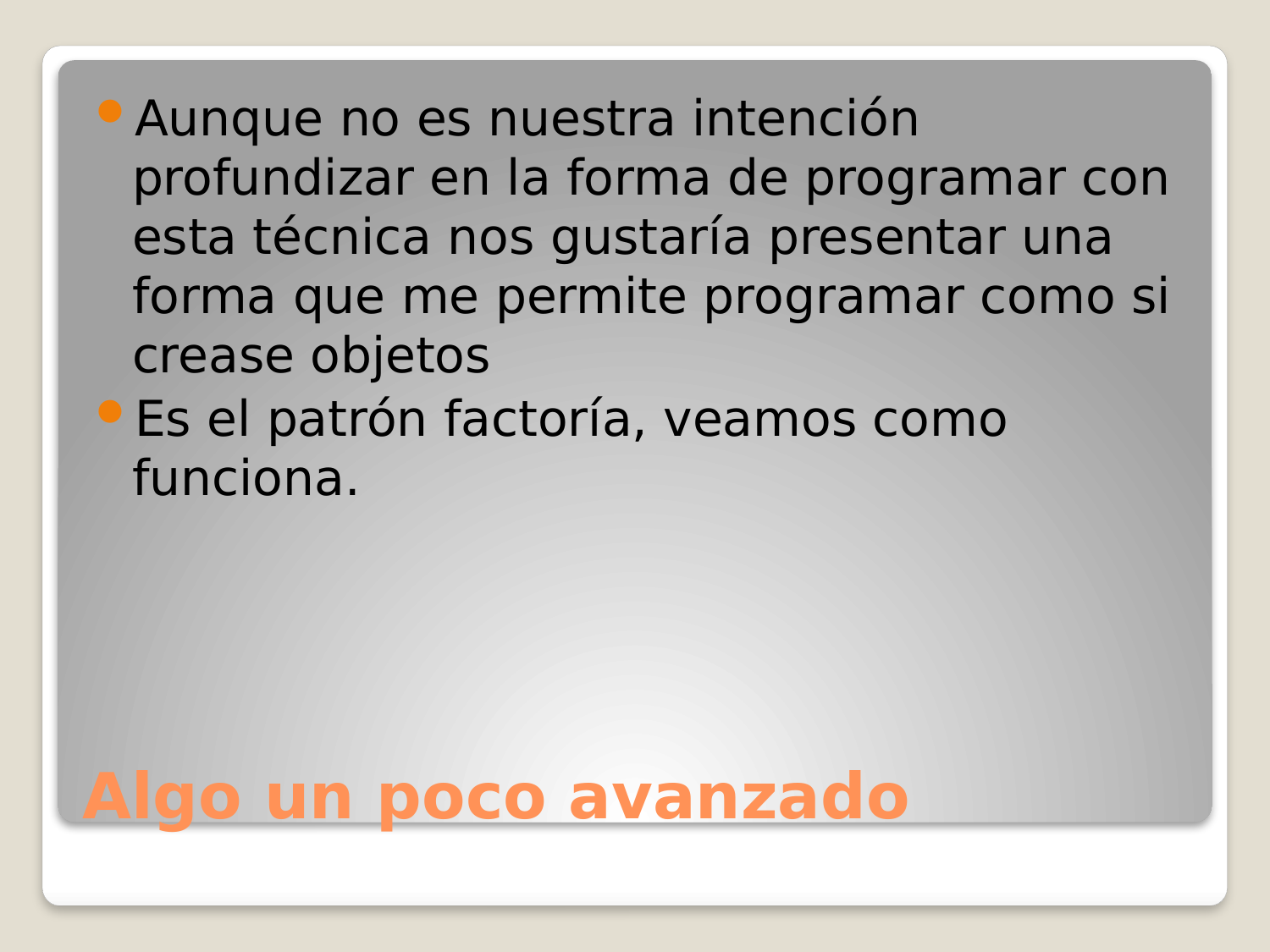

Aunque no es nuestra intención profundizar en la forma de programar con esta técnica nos gustaría presentar una forma que me permite programar como si crease objetos
Es el patrón factoría, veamos como funciona.
# Algo un poco avanzado